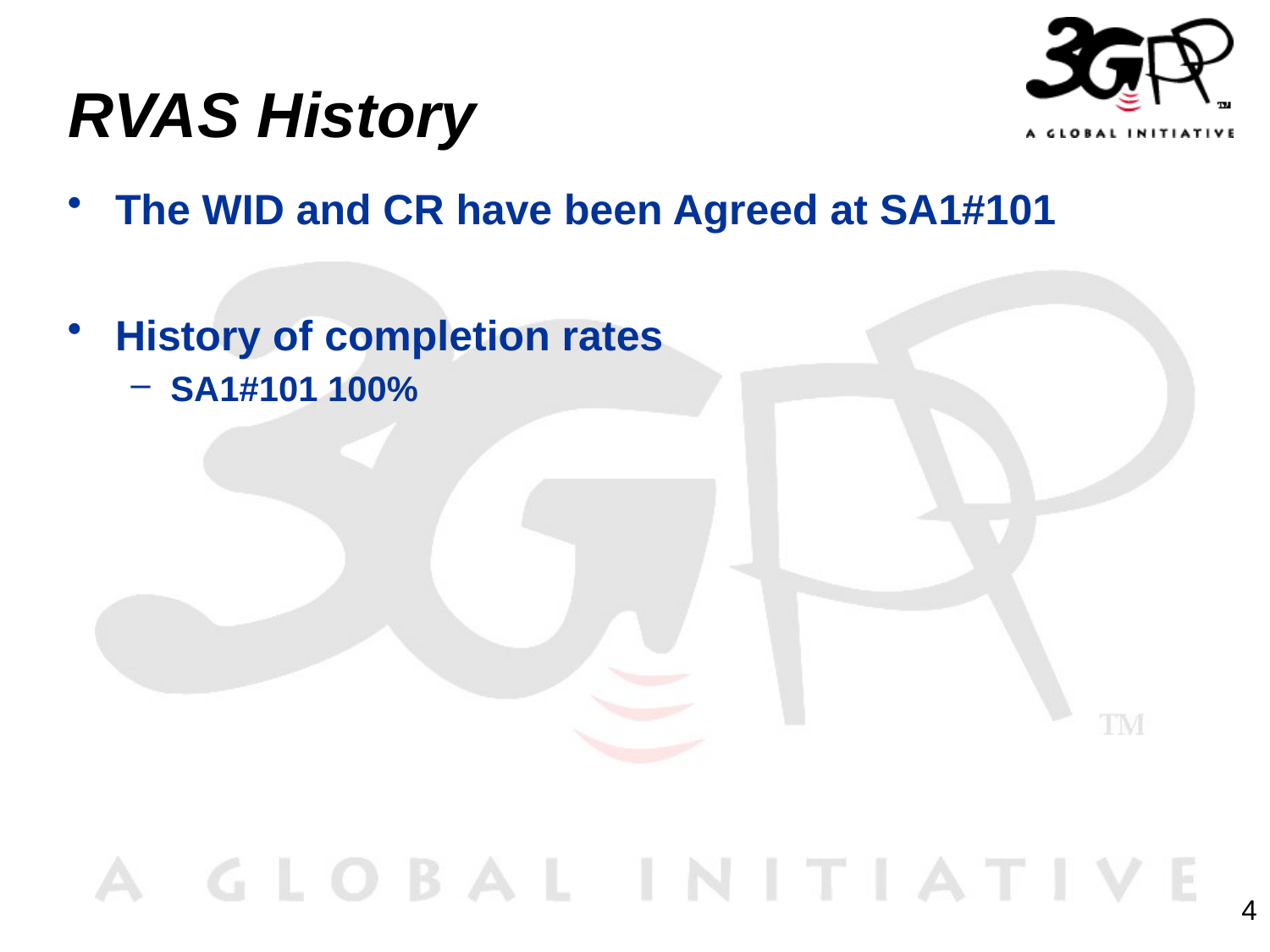

# RVAS History
The WID and CR have been Agreed at SA1#101

History of completion rates
SA1#101 100%

4